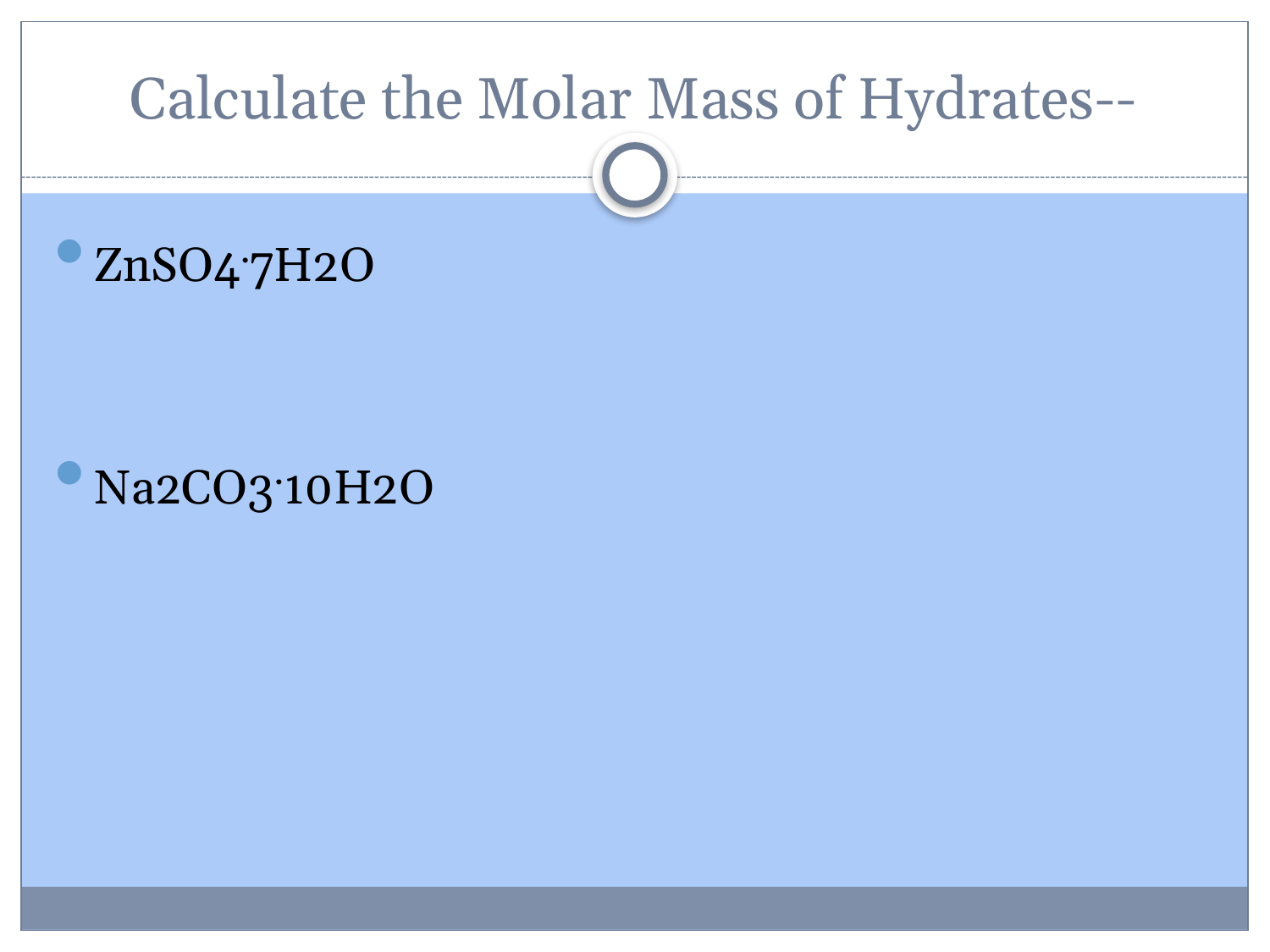

# Calculate the Molar Mass of Hydrates--
ZnSO4.7H2O

Na2CO3.10H2O